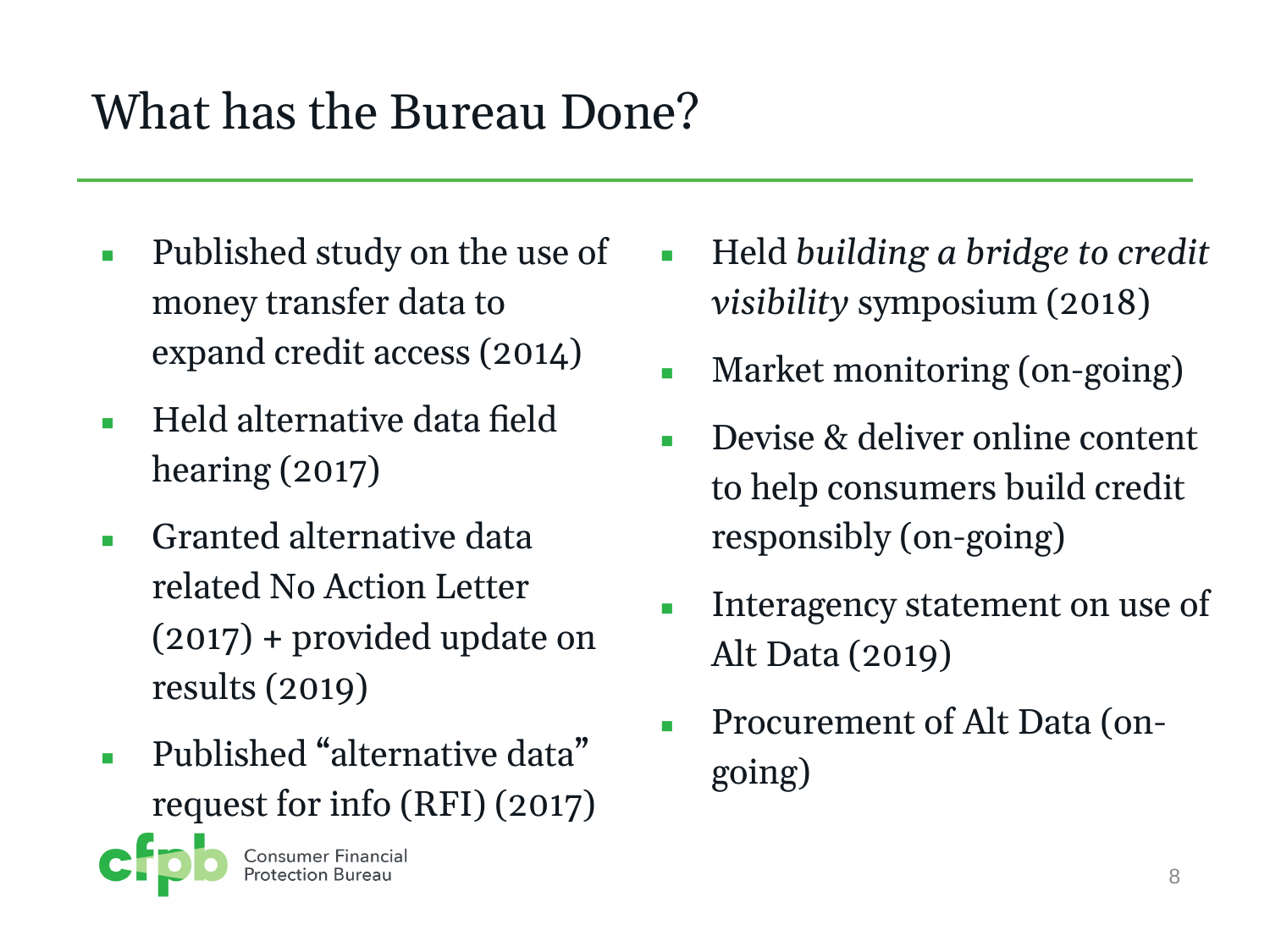

# What has the Bureau Done?
Published study on the use of money transfer data to expand credit access (2014)
Held alternative data field hearing (2017)
Granted alternative data related No Action Letter (2017) + provided update on results (2019)
Published “alternative data” request for info (RFI) (2017)

Held building a bridge to credit visibility symposium (2018)
Market monitoring (on-going)
Devise & deliver online content to help consumers build credit responsibly (on-going)
Interagency statement on use of Alt Data (2019)
Procurement of Alt Data (on-going)
8